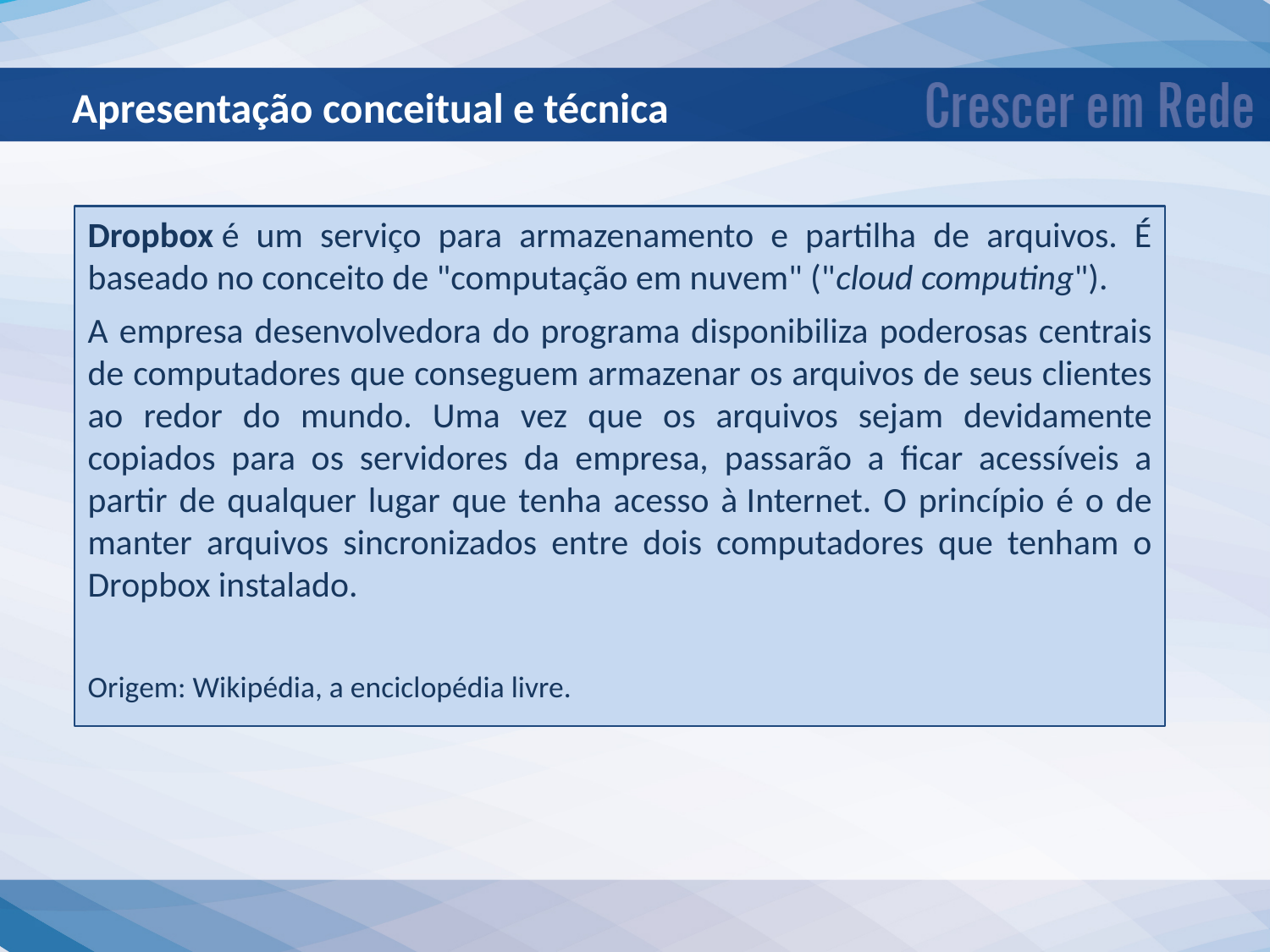

Apresentação conceitual e técnica
Dropbox é um serviço para armazenamento e partilha de arquivos. É baseado no conceito de "computação em nuvem" ("cloud computing").
A empresa desenvolvedora do programa disponibiliza poderosas centrais de computadores que conseguem armazenar os arquivos de seus clientes ao redor do mundo. Uma vez que os arquivos sejam devidamente copiados para os servidores da empresa, passarão a ficar acessíveis a partir de qualquer lugar que tenha acesso à Internet. O princípio é o de manter arquivos sincronizados entre dois computadores que tenham o Dropbox instalado.

Origem: Wikipédia, a enciclopédia livre.